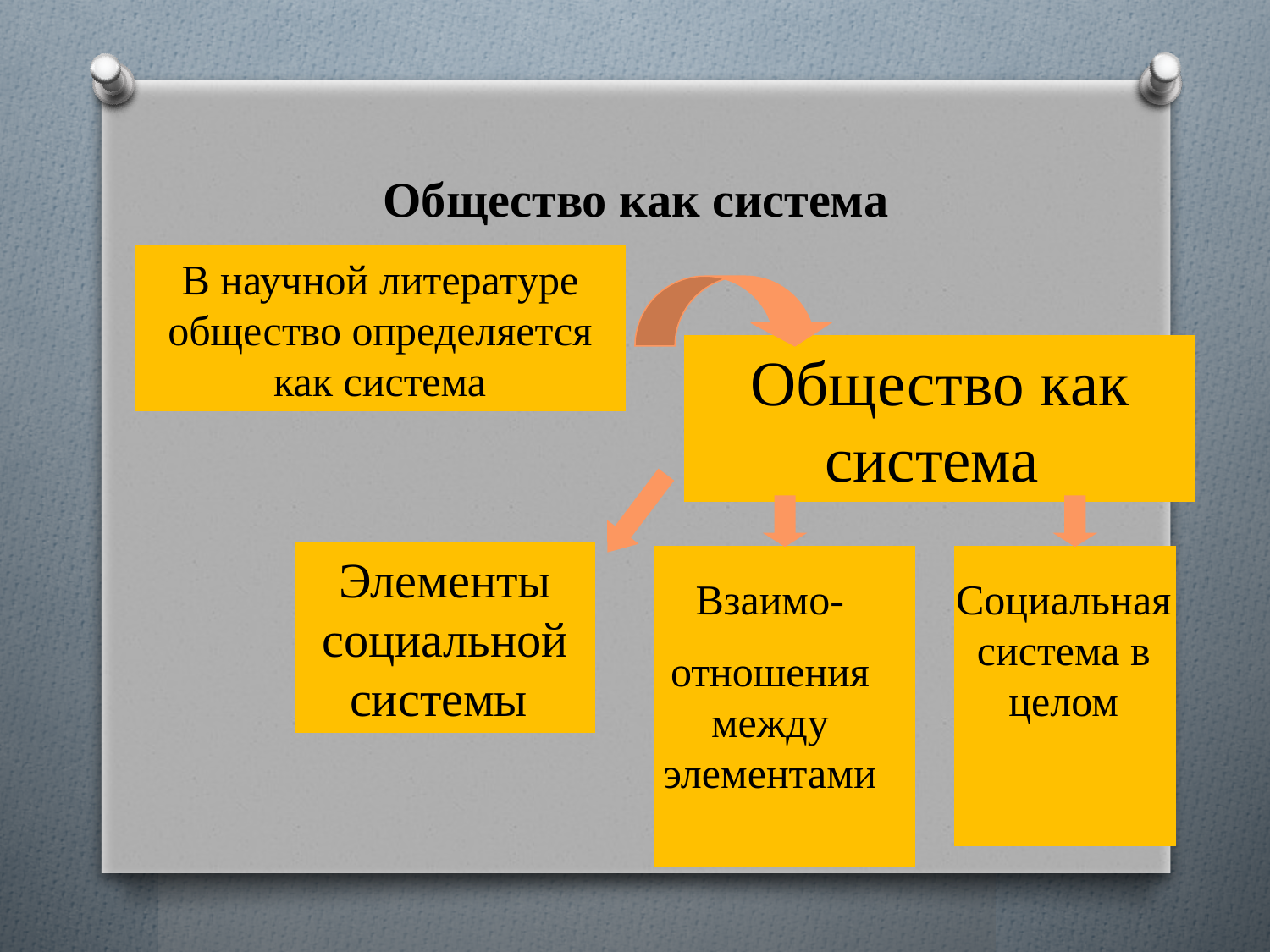

# Общество как система
В научной литературе общество определяется как система

Общество как система

Элементы социальной системы

Социальная система в целом
Взаимо-
отношения между элементами